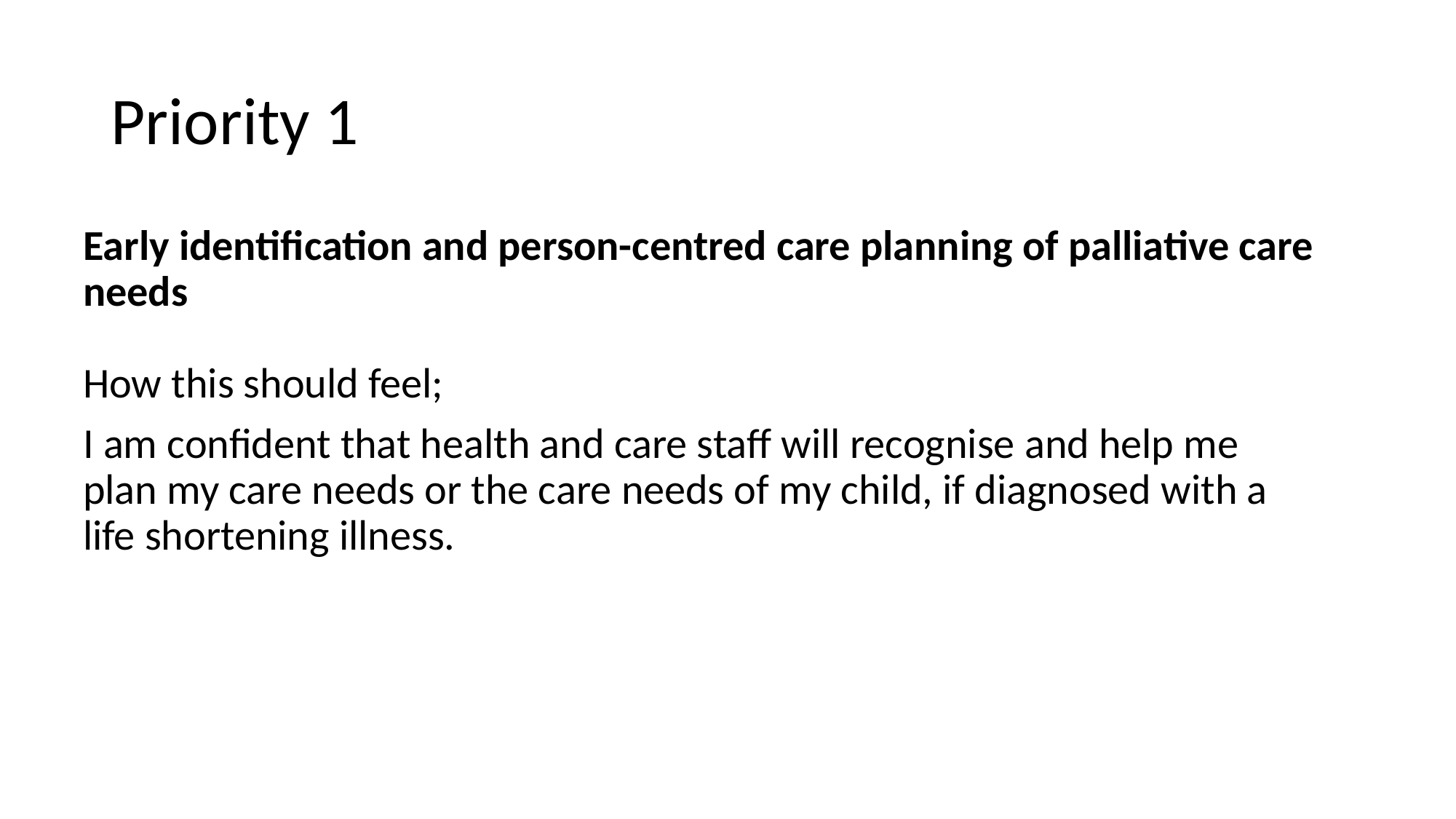

# Priority 1
Early identification and person-centred care planning of palliative care needs
How this should feel;
I am confident that health and care staff will recognise and help me plan my care needs or the care needs of my child, if diagnosed with a life shortening illness.